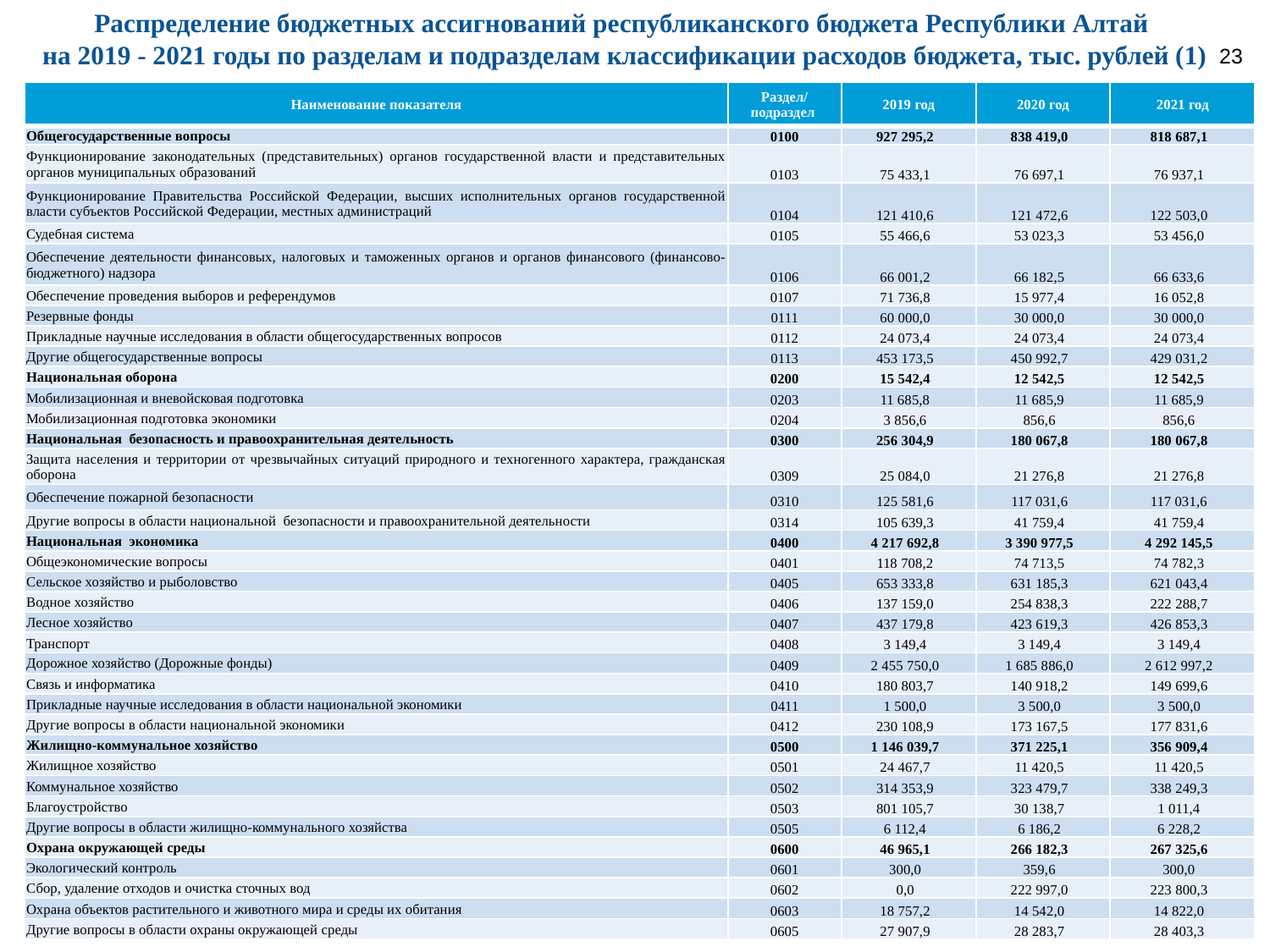

Распределение бюджетных ассигнований республиканского бюджета Республики Алтай
на 2019 - 2021 годы по разделам и подразделам классификации расходов бюджета, тыс. рублей (1)
  23
| Наименование показателя | Раздел/ подраздел | 2019 год | 2020 год | 2021 год |
| --- | --- | --- | --- | --- |
| Общегосударственные вопросы | 0100 | 927 295,2 | 838 419,0 | 818 687,1 |
| Функционирование законодательных (представительных) органов государственной власти и представительных органов муниципальных образований | 0103 | 75 433,1 | 76 697,1 | 76 937,1 |
| Функционирование Правительства Российской Федерации, высших исполнительных органов государственной власти субъектов Российской Федерации, местных администраций | 0104 | 121 410,6 | 121 472,6 | 122 503,0 |
| Судебная система | 0105 | 55 466,6 | 53 023,3 | 53 456,0 |
| Обеспечение деятельности финансовых, налоговых и таможенных органов и органов финансового (финансово-бюджетного) надзора | 0106 | 66 001,2 | 66 182,5 | 66 633,6 |
| Обеспечение проведения выборов и референдумов | 0107 | 71 736,8 | 15 977,4 | 16 052,8 |
| Резервные фонды | 0111 | 60 000,0 | 30 000,0 | 30 000,0 |
| Прикладные научные исследования в области общегосударственных вопросов | 0112 | 24 073,4 | 24 073,4 | 24 073,4 |
| Другие общегосударственные вопросы | 0113 | 453 173,5 | 450 992,7 | 429 031,2 |
| Национальная оборона | 0200 | 15 542,4 | 12 542,5 | 12 542,5 |
| Мобилизационная и вневойсковая подготовка | 0203 | 11 685,8 | 11 685,9 | 11 685,9 |
| Мобилизационная подготовка экономики | 0204 | 3 856,6 | 856,6 | 856,6 |
| Национальная безопасность и правоохранительная деятельность | 0300 | 256 304,9 | 180 067,8 | 180 067,8 |
| Защита населения и территории от чрезвычайных ситуаций природного и техногенного характера, гражданская оборона | 0309 | 25 084,0 | 21 276,8 | 21 276,8 |
| Обеспечение пожарной безопасности | 0310 | 125 581,6 | 117 031,6 | 117 031,6 |
| Другие вопросы в области национальной безопасности и правоохранительной деятельности | 0314 | 105 639,3 | 41 759,4 | 41 759,4 |
| Национальная экономика | 0400 | 4 217 692,8 | 3 390 977,5 | 4 292 145,5 |
| Общеэкономические вопросы | 0401 | 118 708,2 | 74 713,5 | 74 782,3 |
| Сельское хозяйство и рыболовство | 0405 | 653 333,8 | 631 185,3 | 621 043,4 |
| Водное хозяйство | 0406 | 137 159,0 | 254 838,3 | 222 288,7 |
| Лесное хозяйство | 0407 | 437 179,8 | 423 619,3 | 426 853,3 |
| Транспорт | 0408 | 3 149,4 | 3 149,4 | 3 149,4 |
| Дорожное хозяйство (Дорожные фонды) | 0409 | 2 455 750,0 | 1 685 886,0 | 2 612 997,2 |
| Связь и информатика | 0410 | 180 803,7 | 140 918,2 | 149 699,6 |
| Прикладные научные исследования в области национальной экономики | 0411 | 1 500,0 | 3 500,0 | 3 500,0 |
| Другие вопросы в области национальной экономики | 0412 | 230 108,9 | 173 167,5 | 177 831,6 |
| Жилищно-коммунальное хозяйство | 0500 | 1 146 039,7 | 371 225,1 | 356 909,4 |
| Жилищное хозяйство | 0501 | 24 467,7 | 11 420,5 | 11 420,5 |
| Коммунальное хозяйство | 0502 | 314 353,9 | 323 479,7 | 338 249,3 |
| Благоустройство | 0503 | 801 105,7 | 30 138,7 | 1 011,4 |
| Другие вопросы в области жилищно-коммунального хозяйства | 0505 | 6 112,4 | 6 186,2 | 6 228,2 |
| Охрана окружающей среды | 0600 | 46 965,1 | 266 182,3 | 267 325,6 |
| Экологический контроль | 0601 | 300,0 | 359,6 | 300,0 |
| Сбор, удаление отходов и очистка сточных вод | 0602 | 0,0 | 222 997,0 | 223 800,3 |
| Охрана объектов растительного и животного мира и среды их обитания | 0603 | 18 757,2 | 14 542,0 | 14 822,0 |
| Другие вопросы в области охраны окружающей среды | 0605 | 27 907,9 | 28 283,7 | 28 403,3 |